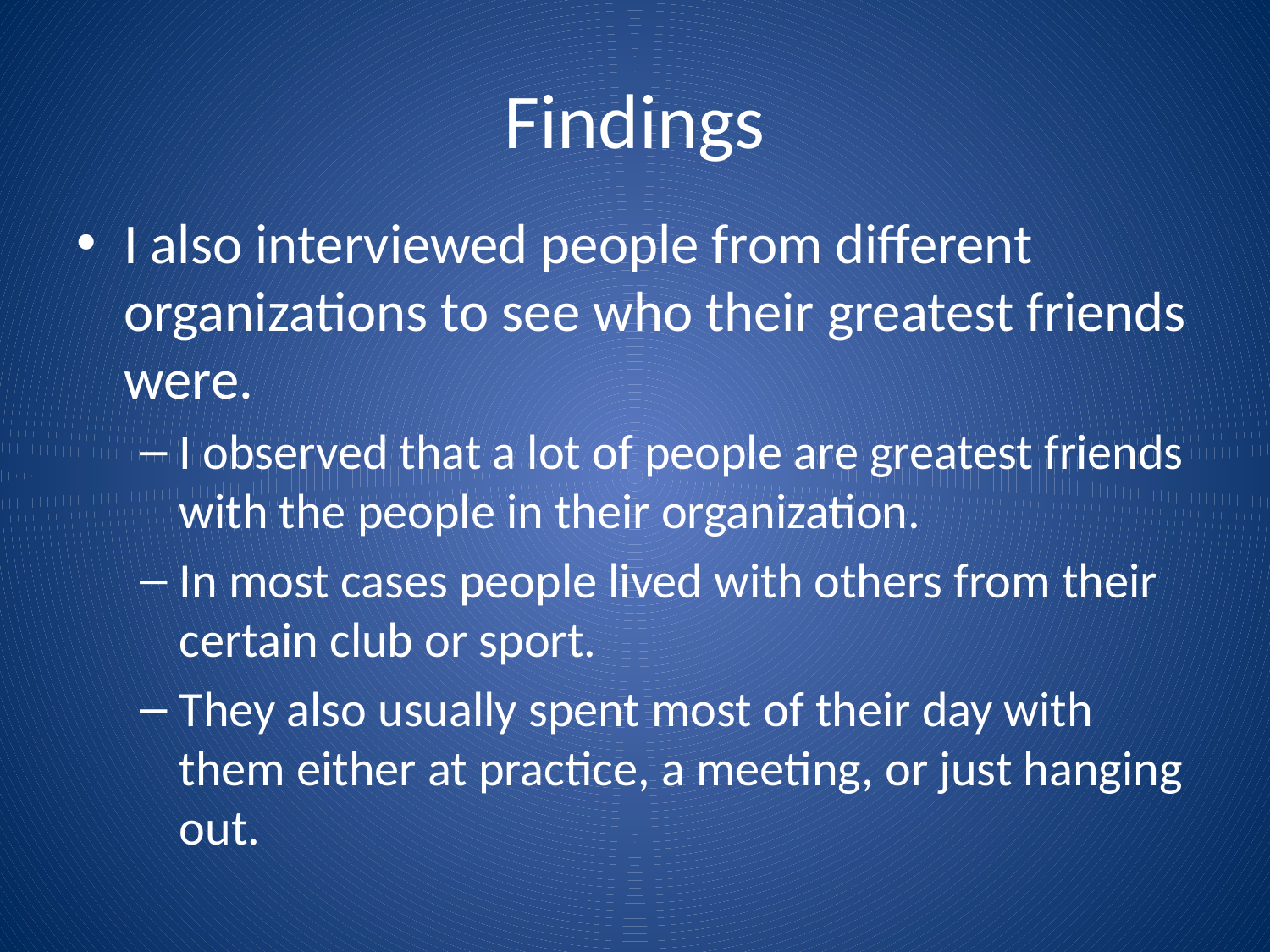

# Findings
I also interviewed people from different organizations to see who their greatest friends were.
I observed that a lot of people are greatest friends with the people in their organization.
In most cases people lived with others from their certain club or sport.
They also usually spent most of their day with them either at practice, a meeting, or just hanging out.